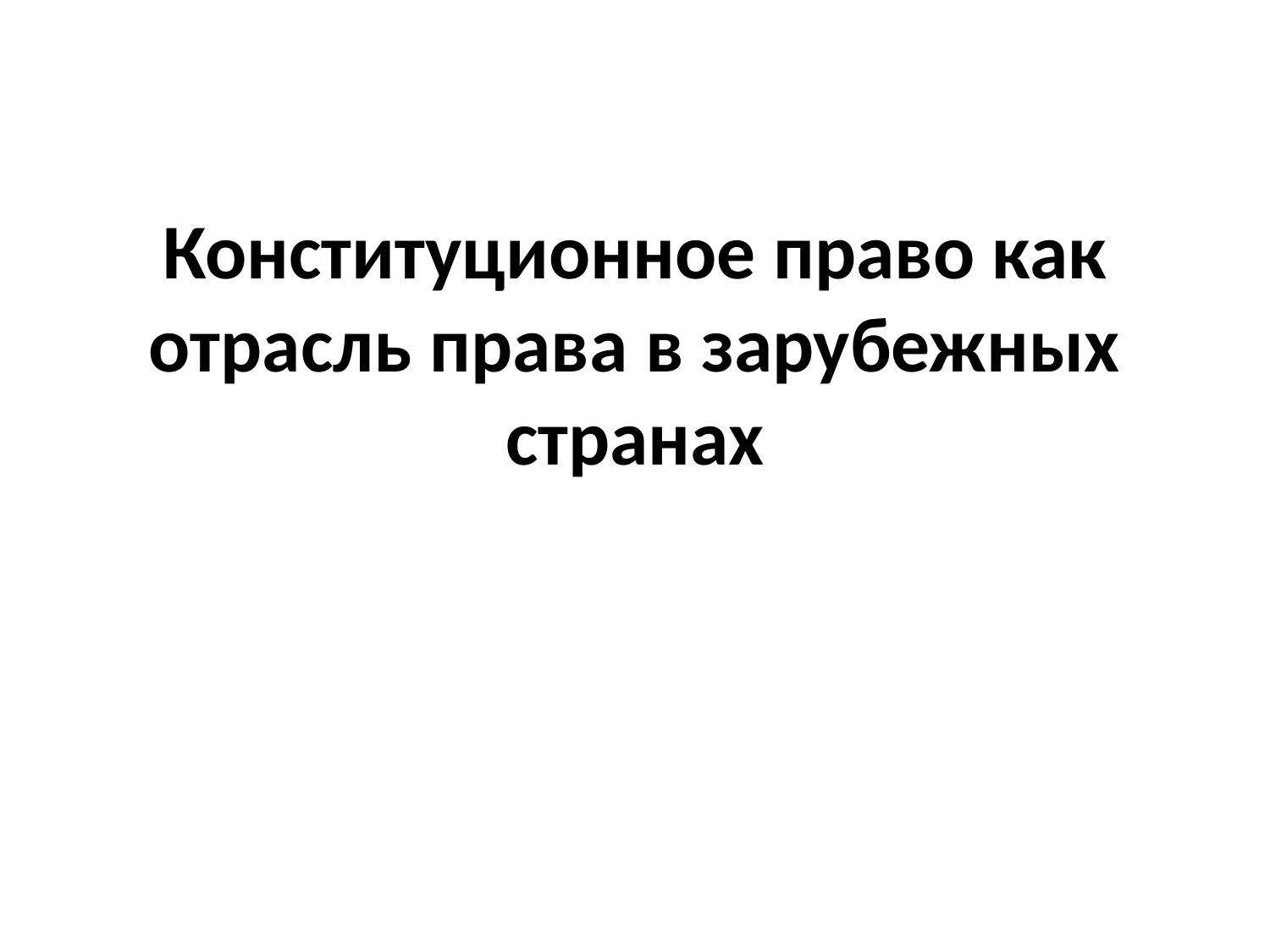

# Конституционное право как отрасль права в зарубежных странах